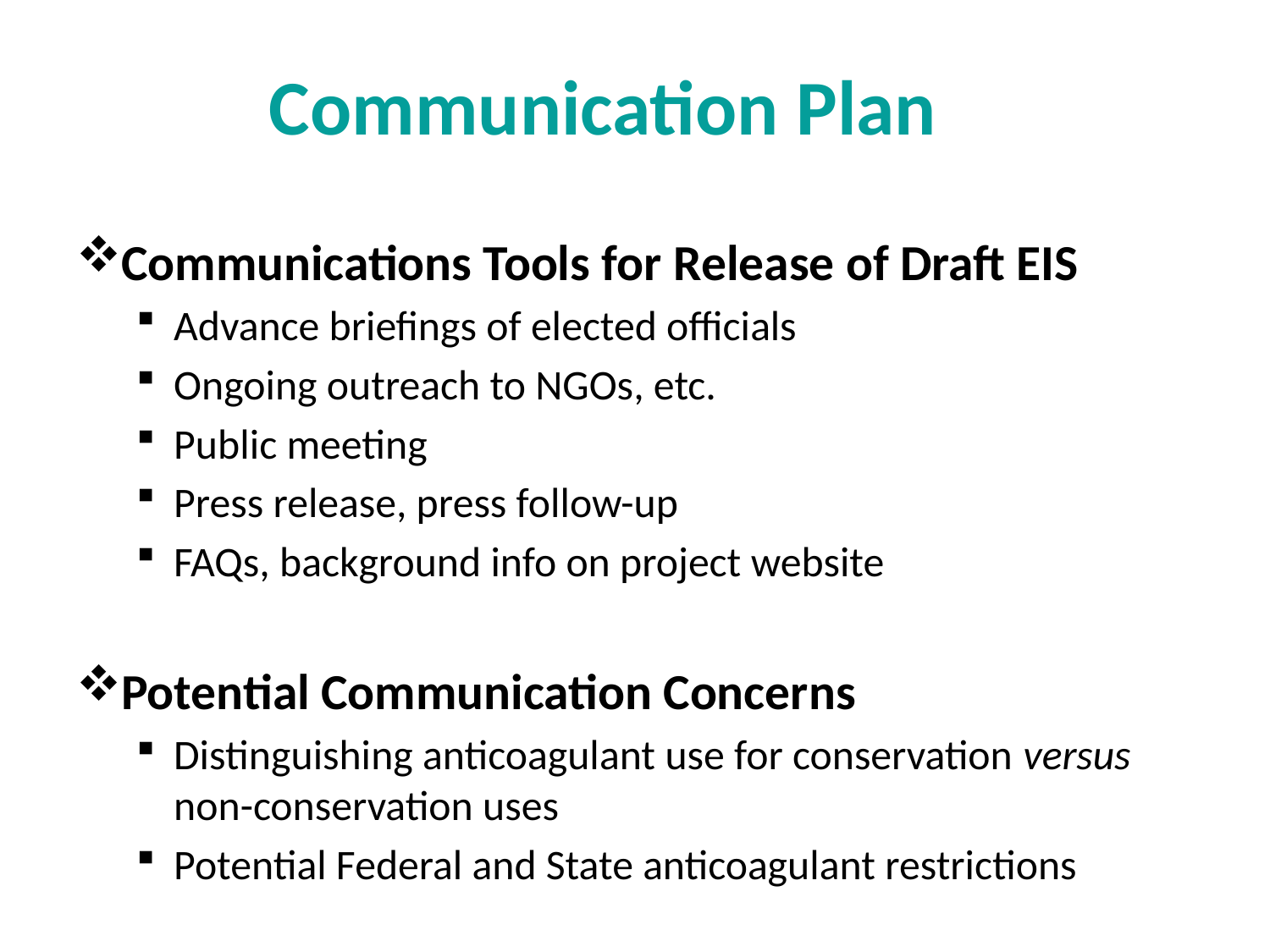

# Communication Plan

Communications Tools for Release of Draft EIS
Advance briefings of elected officials
Ongoing outreach to NGOs, etc.
Public meeting
Press release, press follow-up
FAQs, background info on project website

Potential Communication Concerns
Distinguishing anticoagulant use for conservation versus non-conservation uses
Potential Federal and State anticoagulant restrictions